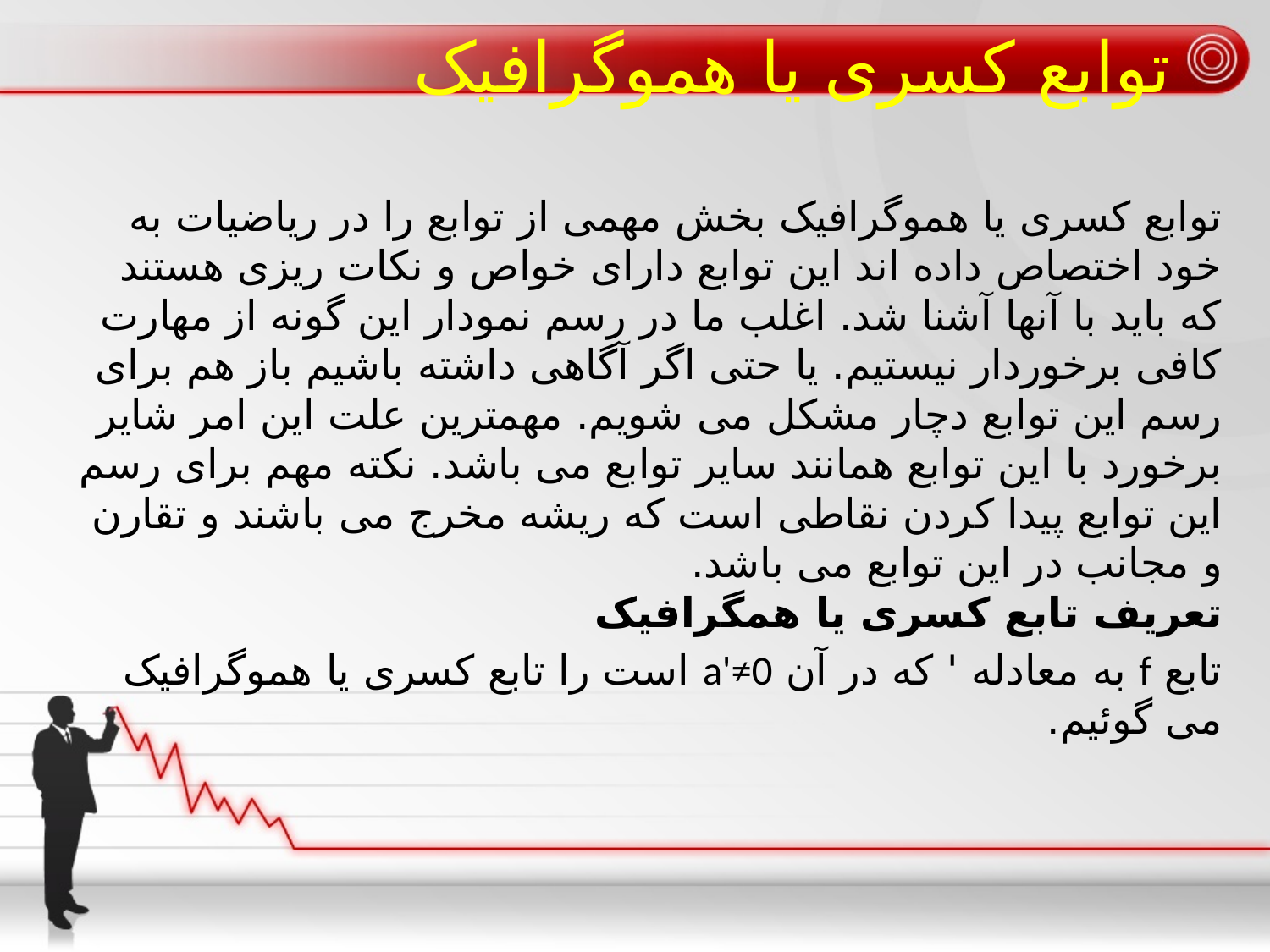

# توابع کسری یا هموگرافیک

توابع کسری یا هموگرافیک بخش مهمی از توابع را در ریاضیات به خود اختصاص داده اند این توابع دارای خواص و نکات ریزی هستند که باید با آنها آشنا شد. اغلب ما در رسم نمودار این گونه از مهارت کافی برخوردار نیستیم. یا حتی اگر آگاهی داشته باشیم باز هم برای رسم این توابع دچار مشکل می شویم. مهمترین علت این امر شایر برخورد با این توابع همانند سایر توابع می باشد. نکته مهم برای رسم این توابع پیدا کردن نقاطی است که ریشه مخرج می باشند و تقارن و مجانب در این توابع می باشد.
تعریف تابع کسری یا همگرافیک
تابع f به معادله ' که در آن a'≠0 است را تابع کسری یا هموگرافیک می گوئیم.